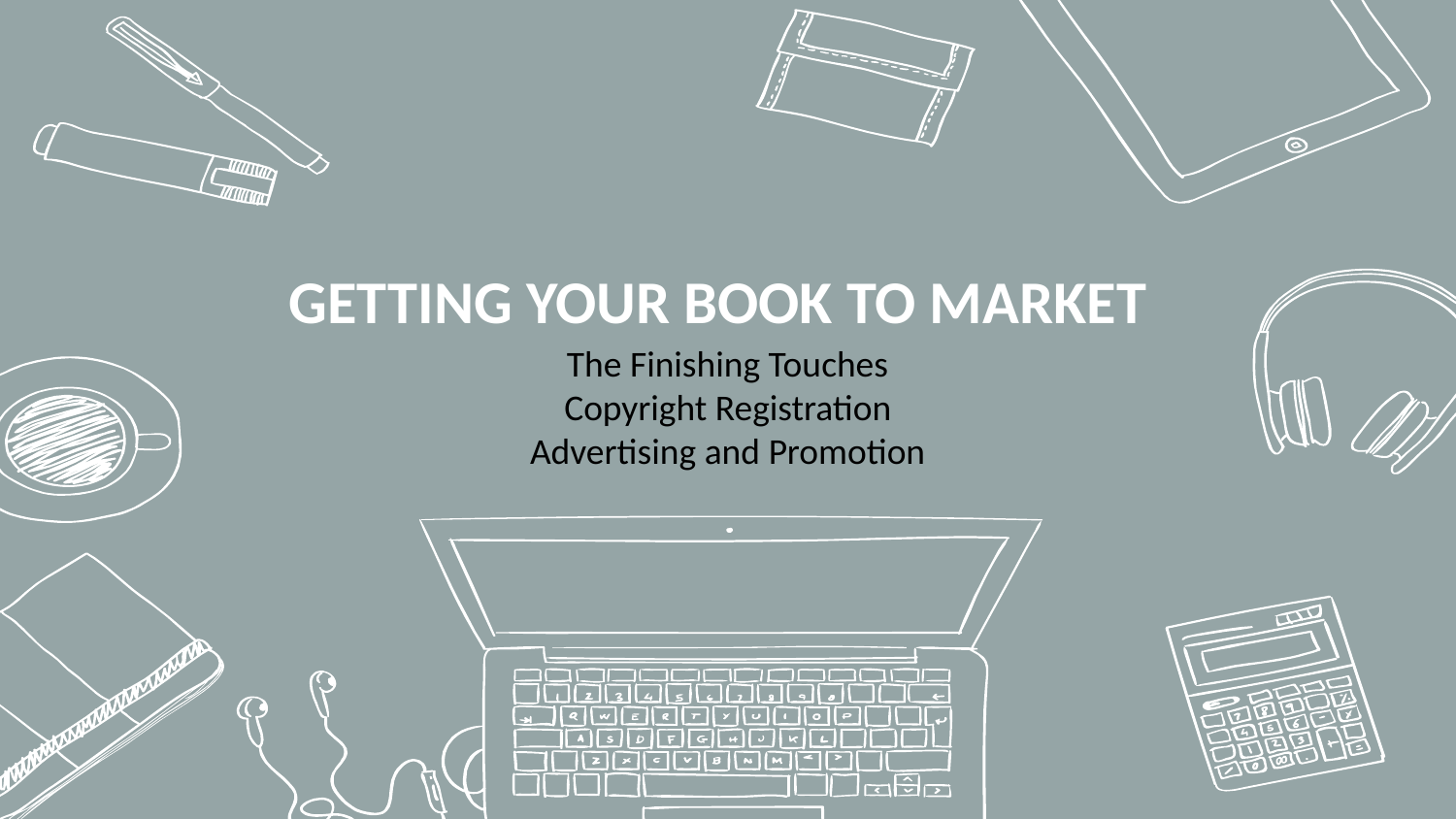

# GETTING YOUR BOOK TO MARKET
The Finishing Touches
Copyright Registration
Advertising and Promotion